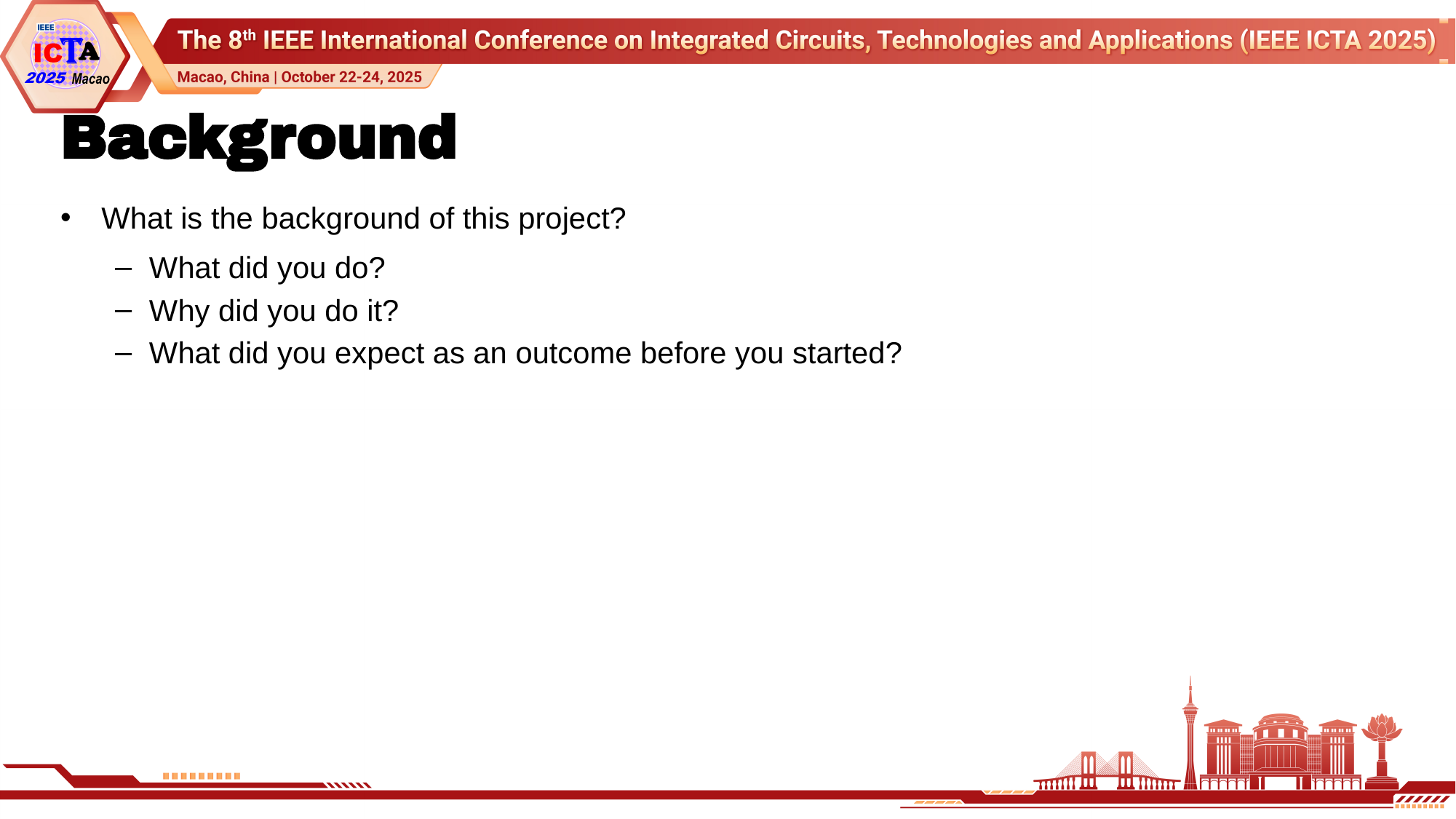

Background
What is the background of this project?
What did you do?
Why did you do it?
What did you expect as an outcome before you started?